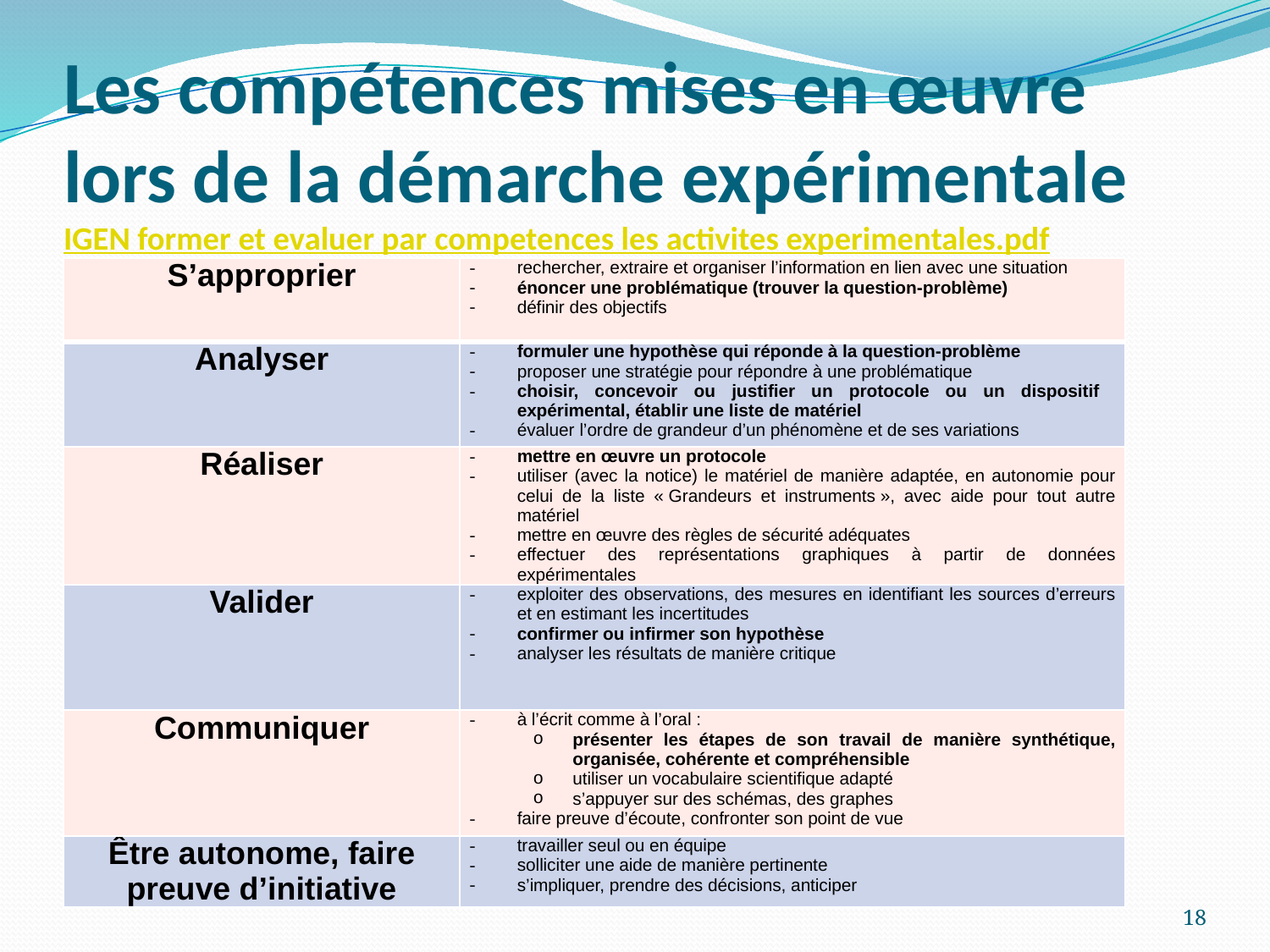

# Les compétences mises en œuvre lors de la démarche expérimentale IGEN former et evaluer par competences les activites experimentales.pdf
| S’approprier | rechercher, extraire et organiser l’information en lien avec une situation énoncer une problématique (trouver la question-problème) définir des objectifs |
| --- | --- |
| Analyser | formuler une hypothèse qui réponde à la question-problème proposer une stratégie pour répondre à une problématique choisir, concevoir ou justifier un protocole ou un dispositif expérimental, établir une liste de matériel évaluer l’ordre de grandeur d’un phénomène et de ses variations |
| Réaliser | mettre en œuvre un protocole utiliser (avec la notice) le matériel de manière adaptée, en autonomie pour celui de la liste « Grandeurs et instruments », avec aide pour tout autre matériel mettre en œuvre des règles de sécurité adéquates effectuer des représentations graphiques à partir de données expérimentales |
| Valider | exploiter des observations, des mesures en identifiant les sources d’erreurs et en estimant les incertitudes confirmer ou infirmer son hypothèse analyser les résultats de manière critique |
| Communiquer | à l’écrit comme à l’oral : présenter les étapes de son travail de manière synthétique, organisée, cohérente et compréhensible utiliser un vocabulaire scientifique adapté s’appuyer sur des schémas, des graphes faire preuve d’écoute, confronter son point de vue |
| Être autonome, faire preuve d’initiative | travailler seul ou en équipe solliciter une aide de manière pertinente s’impliquer, prendre des décisions, anticiper |
18